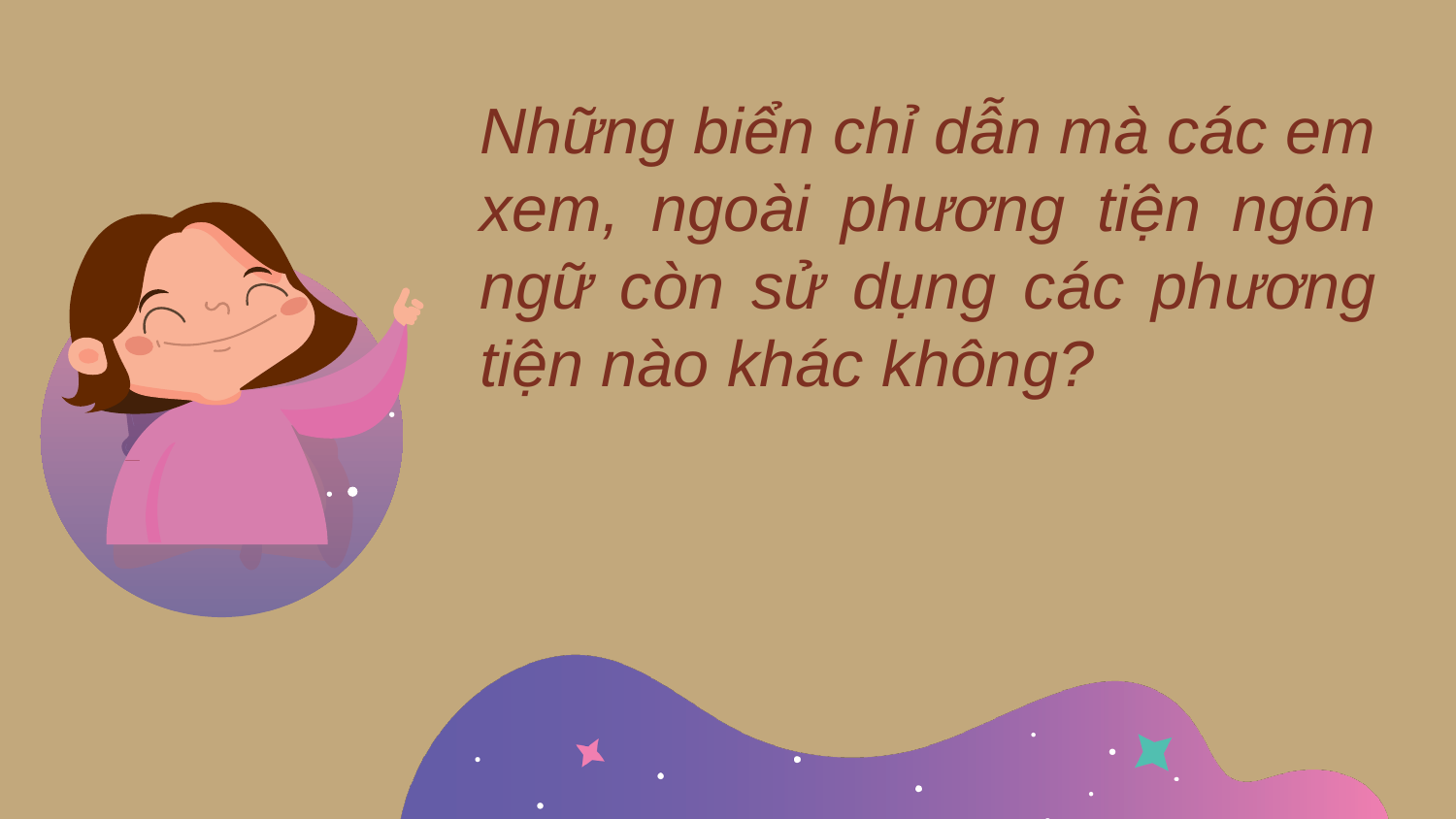

Những biển chỉ dẫn mà các em xem, ngoài phương tiện ngôn ngữ còn sử dụng các phương tiện nào khác không?